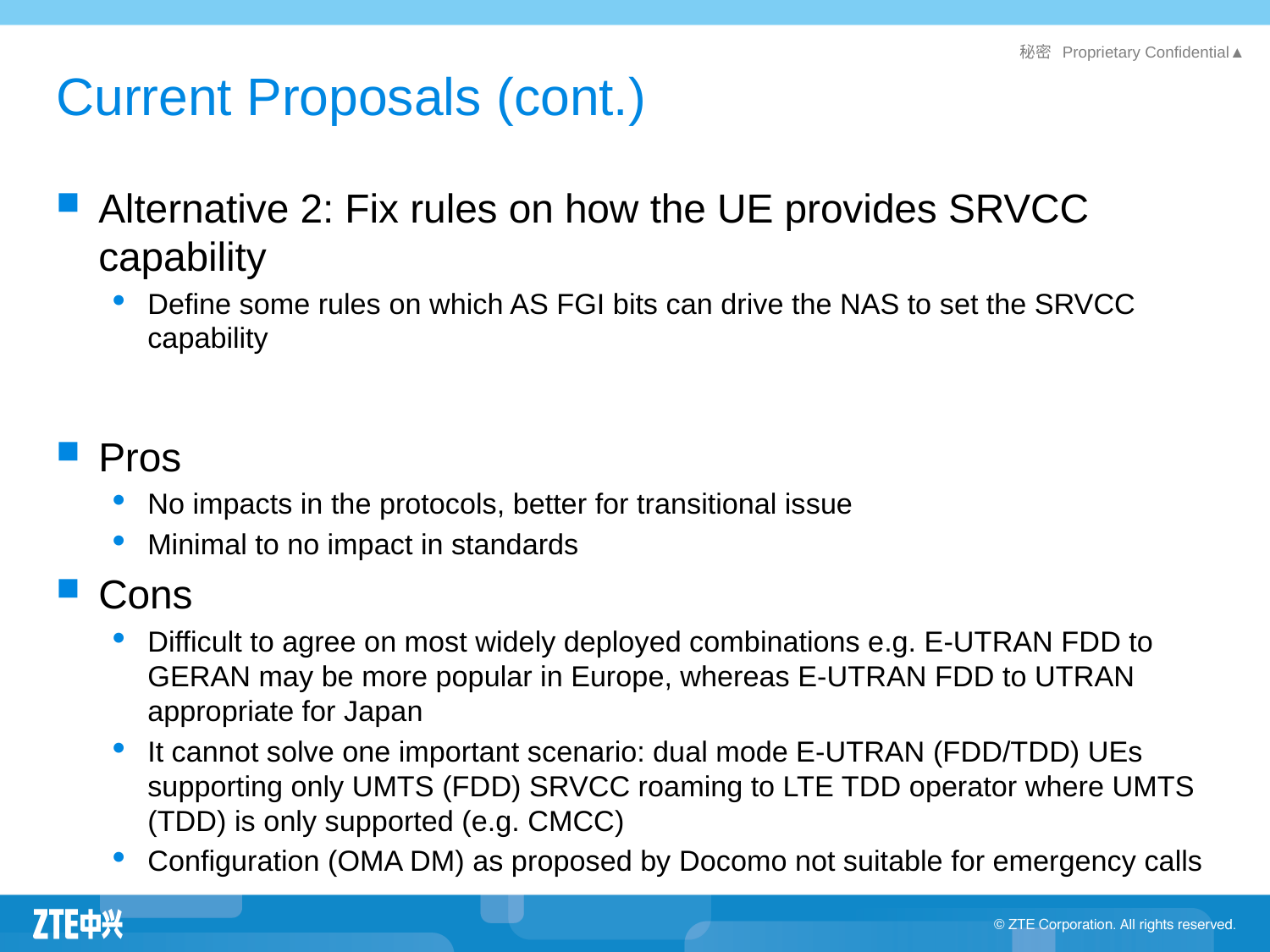

# Current Proposals (cont.)
Alternative 2: Fix rules on how the UE provides SRVCC capability
Define some rules on which AS FGI bits can drive the NAS to set the SRVCC capability

Pros
No impacts in the protocols, better for transitional issue
Minimal to no impact in standards
Cons
Difficult to agree on most widely deployed combinations e.g. E-UTRAN FDD to GERAN may be more popular in Europe, whereas E-UTRAN FDD to UTRAN appropriate for Japan
It cannot solve one important scenario: dual mode E-UTRAN (FDD/TDD) UEs supporting only UMTS (FDD) SRVCC roaming to LTE TDD operator where UMTS (TDD) is only supported (e.g. CMCC)
Configuration (OMA DM) as proposed by Docomo not suitable for emergency calls